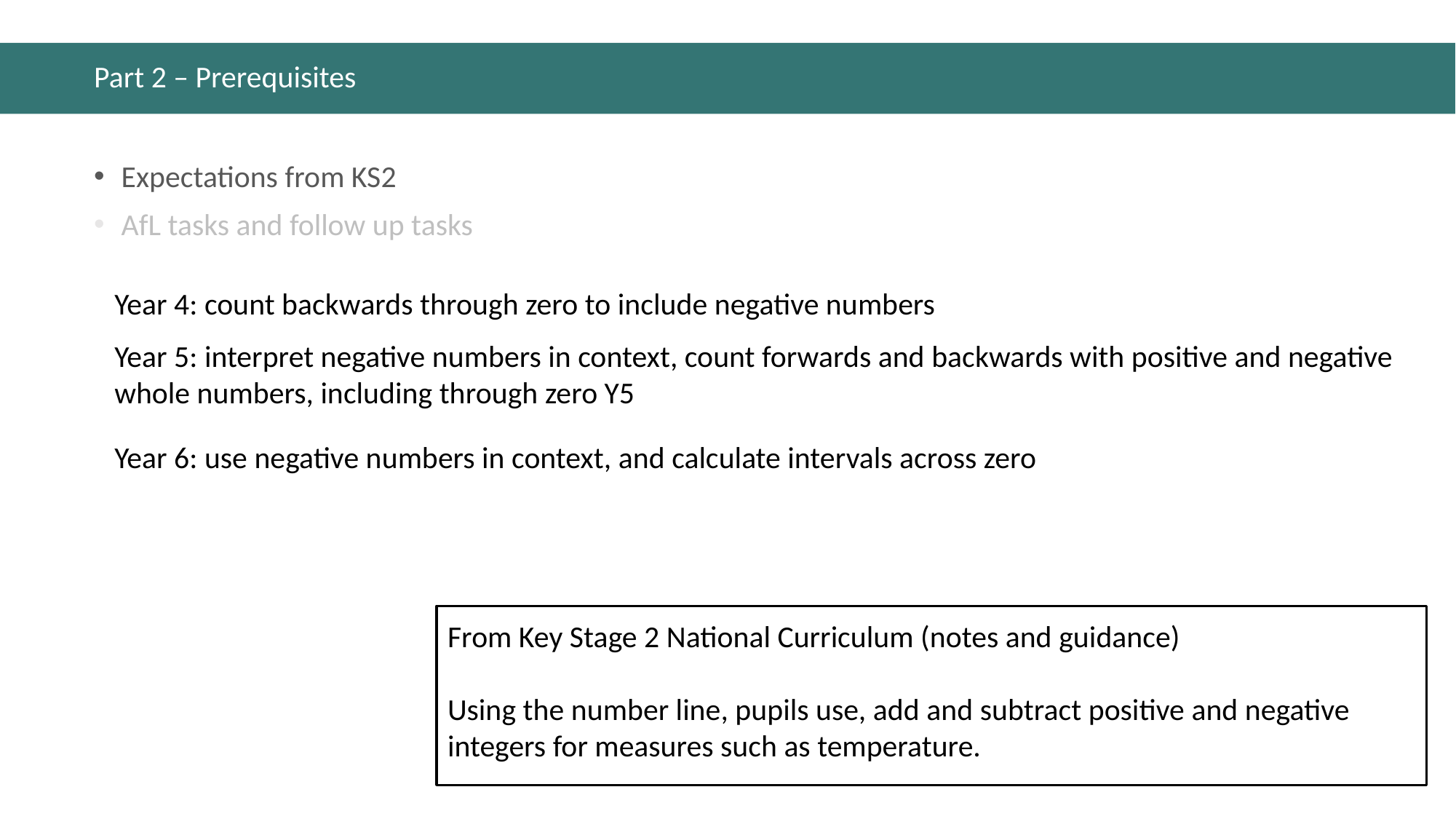

# Part 2 – Prerequisites
Expectations from KS2
AfL tasks and follow up tasks
Year 4: count backwards through zero to include negative numbers
Year 5: interpret negative numbers in context, count forwards and backwards with positive and negative whole numbers, including through zero Y5
Year 6: use negative numbers in context, and calculate intervals across zero
From Key Stage 2 National Curriculum (notes and guidance)

Using the number line, pupils use, add and subtract positive and negative integers for measures such as temperature.